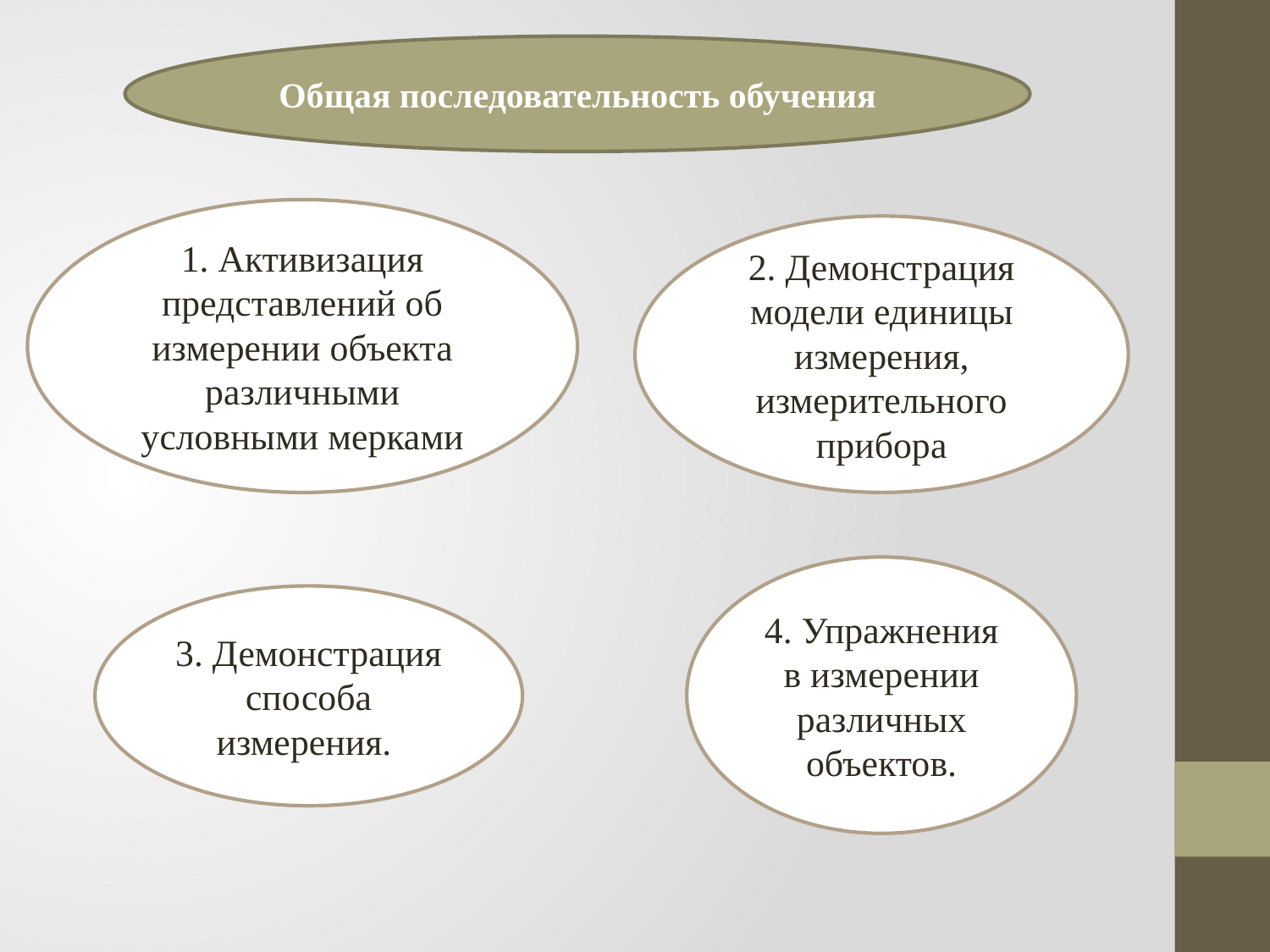

Общая последовательность обучения
1. Активизация представлений об измерении объекта различными условными мерками
2. Демонстрация модели единицы измерения, измерительного прибора
4. Упражнения в измерении различных объектов.
3. Демонстрация способа измерения.